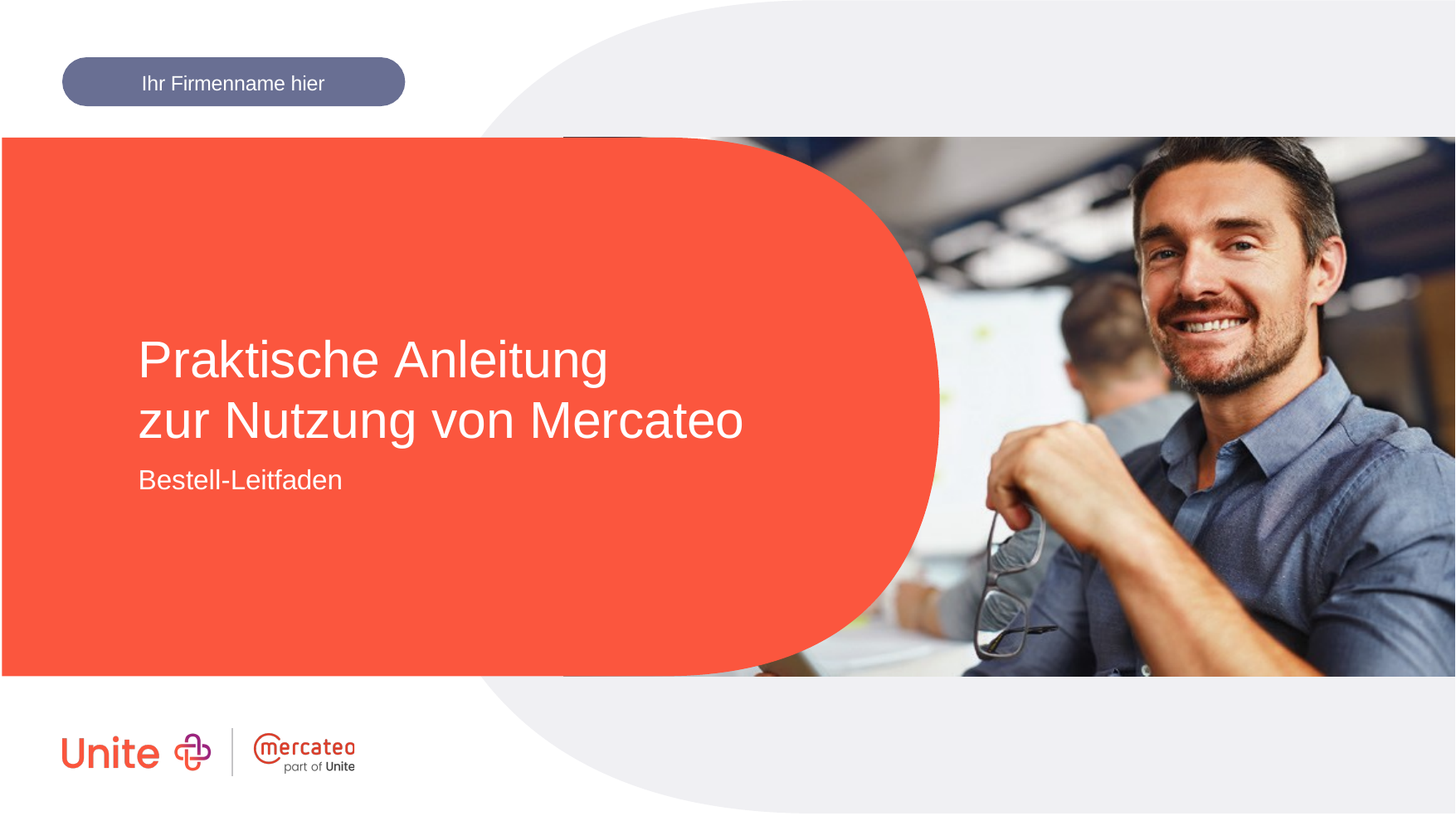

Praktische Anleitung
zur Nutzung von Mercateo
Bestell-Leitfaden